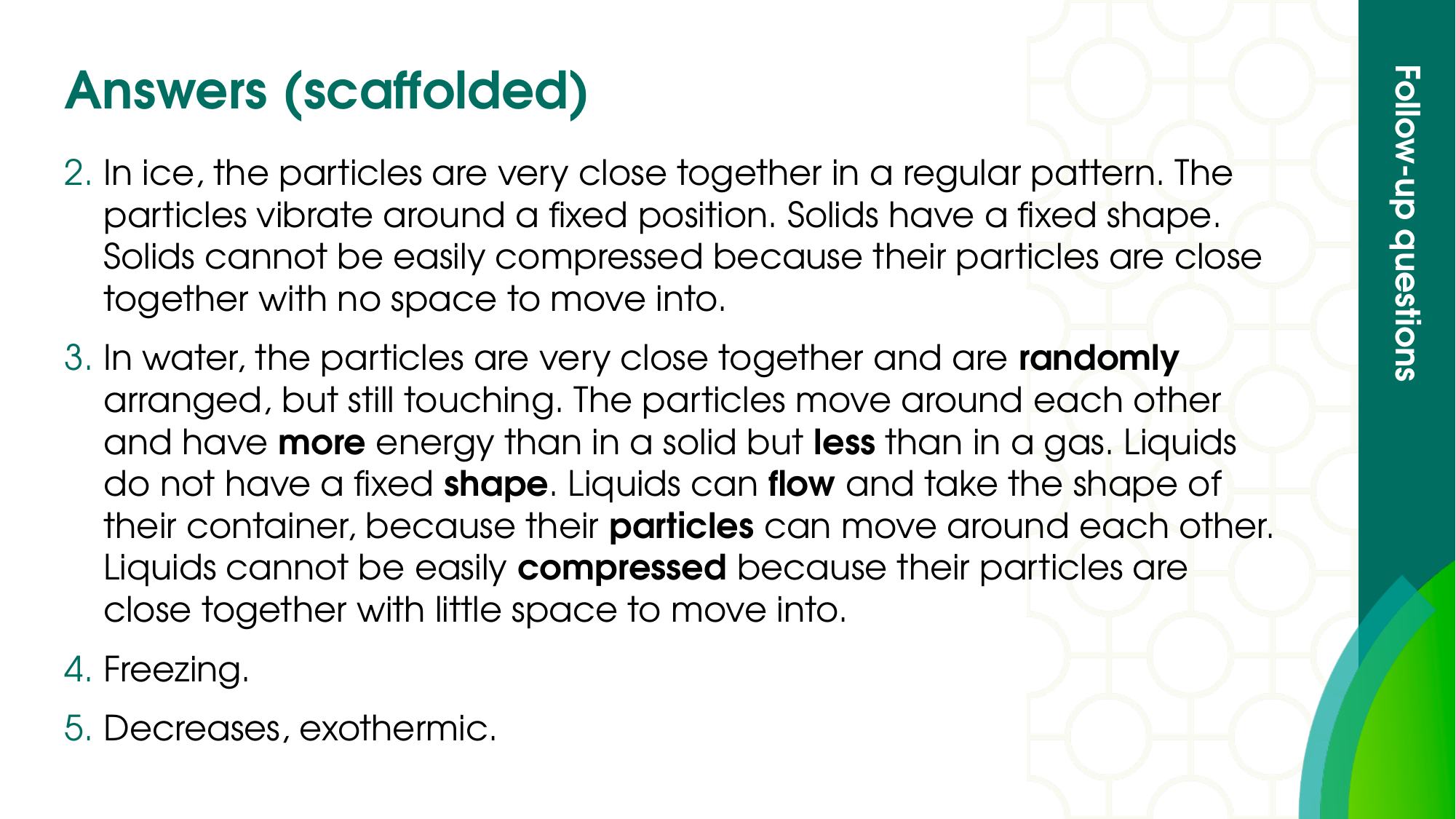

# Answers (scaffolded)
In ice, the particles are very close together in a regular pattern. The particles vibrate around a fixed position. Solids have a fixed shape. Solids cannot be easily compressed because their particles are close together with no space to move into.
In water, the particles are very close together and are randomly arranged, but still touching. The particles move around each other and have more energy than in a solid but less than in a gas. Liquids do not have a fixed shape. Liquids can flow and take the shape of their container, because their particles can move around each other. Liquids cannot be easily compressed because their particles are close together with little space to move into.
Freezing.
Decreases, exothermic.
Follow-up questions